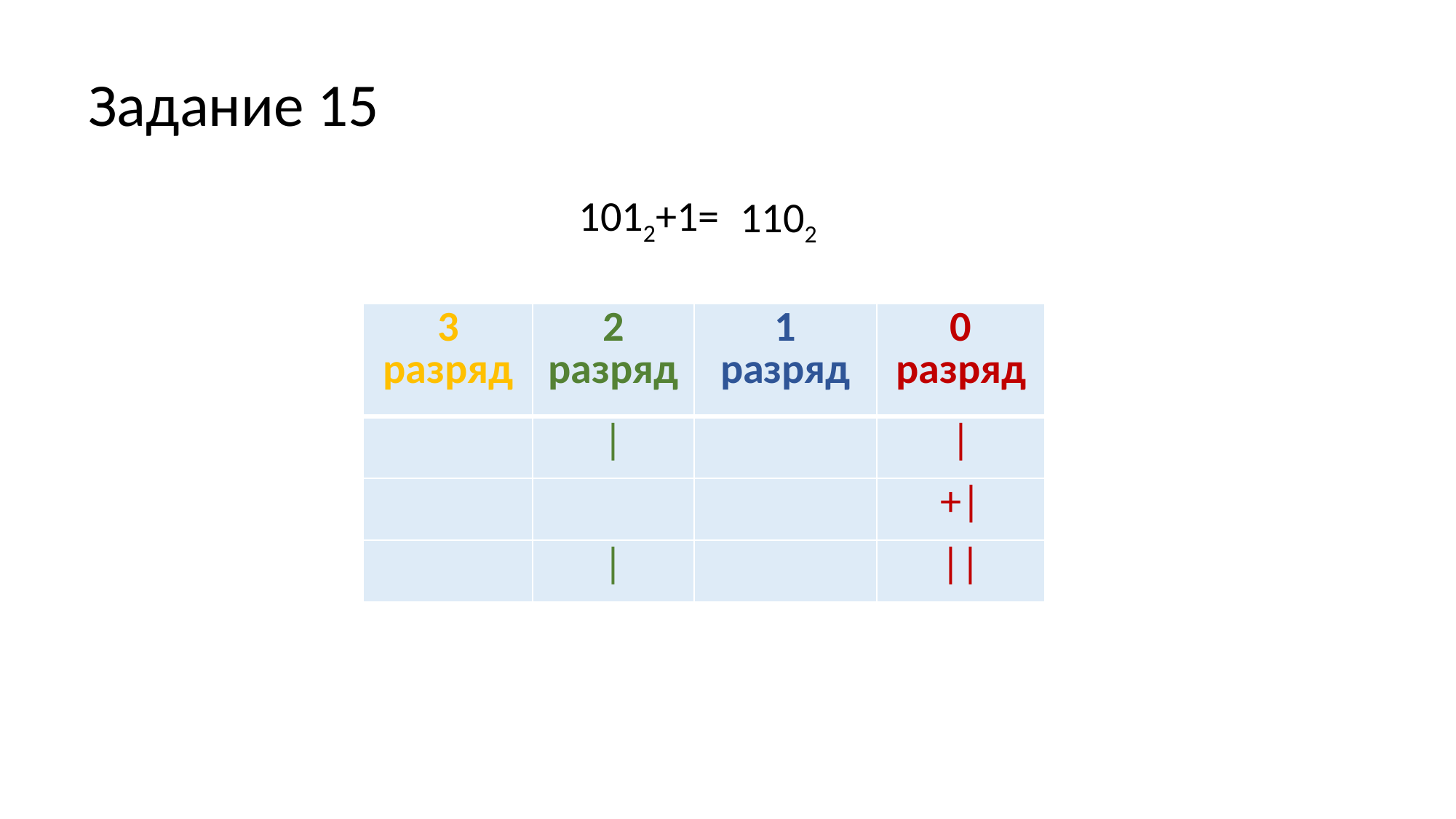

# Задание 15
1012+1=
1102
| 3 разряд | 2 разряд | 1 разряд | 0 разряд |
| --- | --- | --- | --- |
|  | | |  | | |
|  |  |  | +| |
|  | | |  | || |
| 3 разряд | 2 разряд | 1 разряд | 0 разряд |
| --- | --- | --- | --- |
|  | | |  | | |
|  |  |  | +| |
|  | | | | |  |